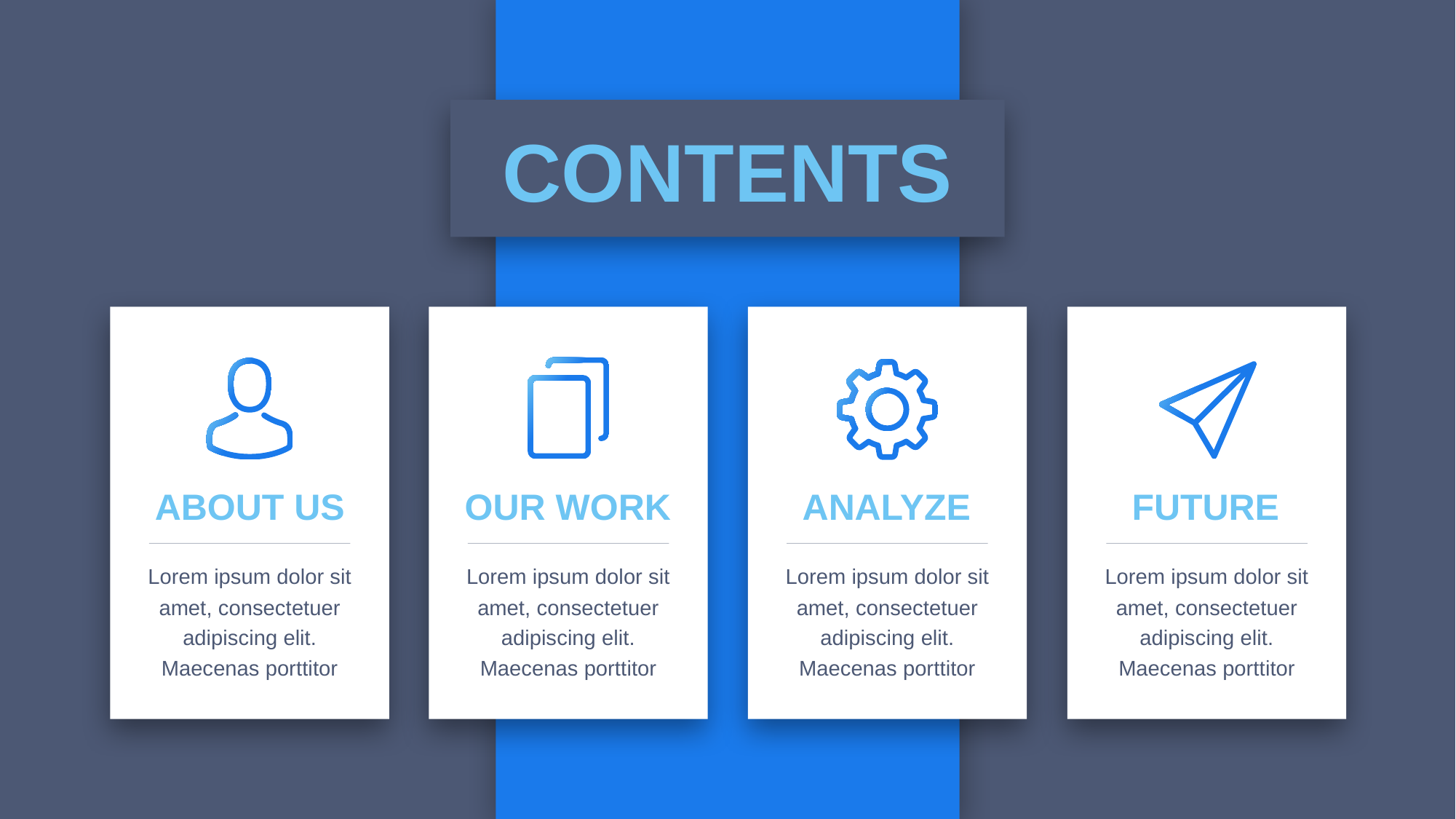

CONTENTS

ABOUT US
OUR WORK
ANALYZE
FUTURE
Lorem ipsum dolor sit amet, consectetuer adipiscing elit. Maecenas porttitor
Lorem ipsum dolor sit amet, consectetuer adipiscing elit. Maecenas porttitor
Lorem ipsum dolor sit amet, consectetuer adipiscing elit. Maecenas porttitor
Lorem ipsum dolor sit amet, consectetuer adipiscing elit. Maecenas porttitor